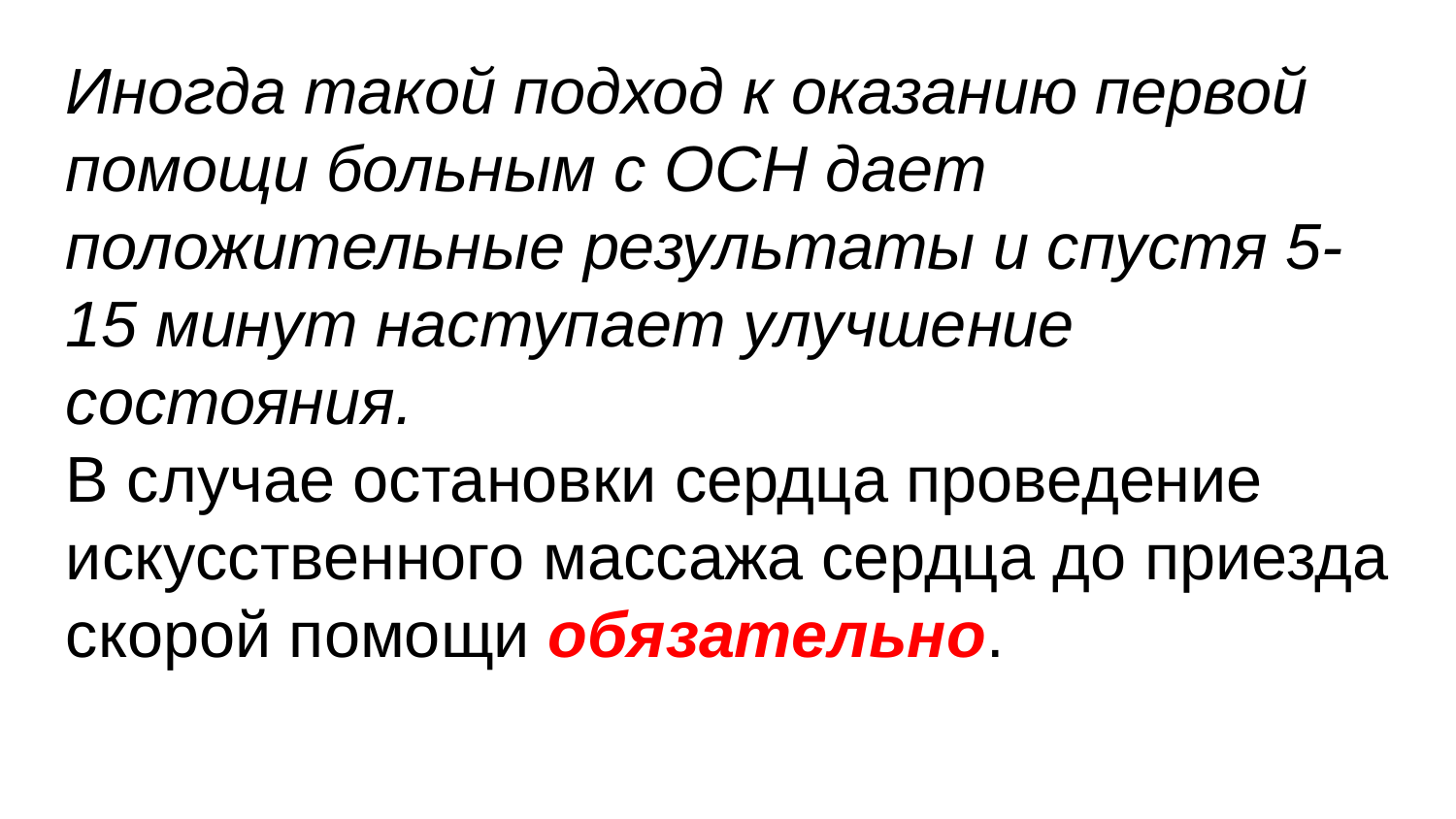

Иногда такой подход к оказанию первой помощи больным с ОСН дает положительные результаты и спустя 5-15 минут наступает улучшение состояния.
В случае остановки сердца проведение искусственного массажа сердца до приезда скорой помощи обязательно.